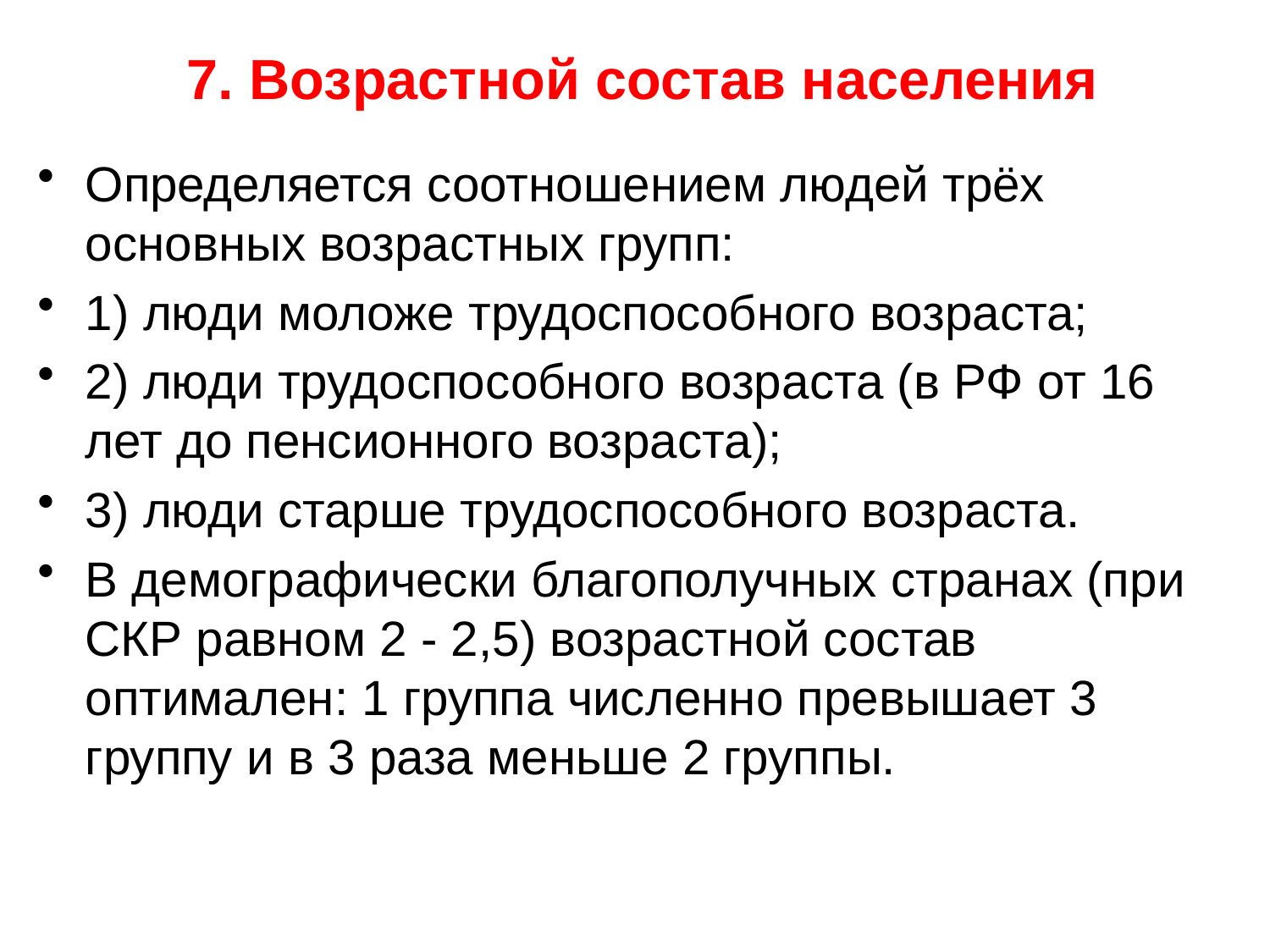

# 7. Возрастной состав населения
Определяется соотношением людей трёх основных возрастных групп:
1) люди моложе трудоспособного возраста;
2) люди трудоспособного возраста (в РФ от 16 лет до пенсионного возраста);
3) люди старше трудоспособного возраста.
В демографически благополучных странах (при СКР равном 2 - 2,5) возрастной состав оптимален: 1 группа численно превышает 3 группу и в 3 раза меньше 2 группы.